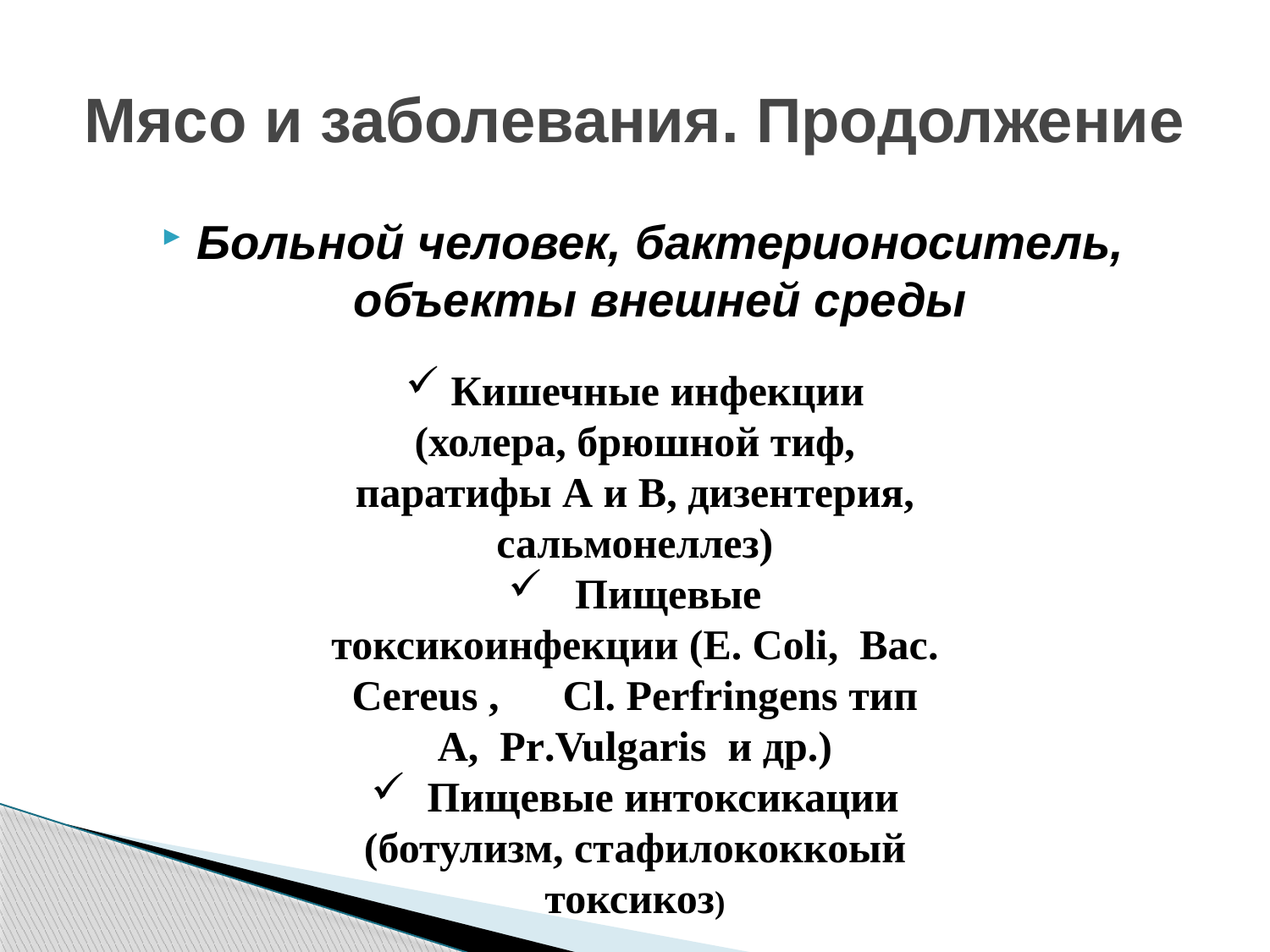

# Мясо и заболевания. Продолжение
Больной человек, бактерионоситель, объекты внешней среды
 Кишечные инфекции (холера, брюшной тиф, паратифы А и В, дизентерия, сальмонеллез)
   Пищевые токсикоинфекции (E. Coli,  Bac. Cereus ,      Cl. Perfringens тип А,  Pr.Vulgaris  и др.)
  Пищевые интоксикации (ботулизм, стафилококкоый токсикоз)